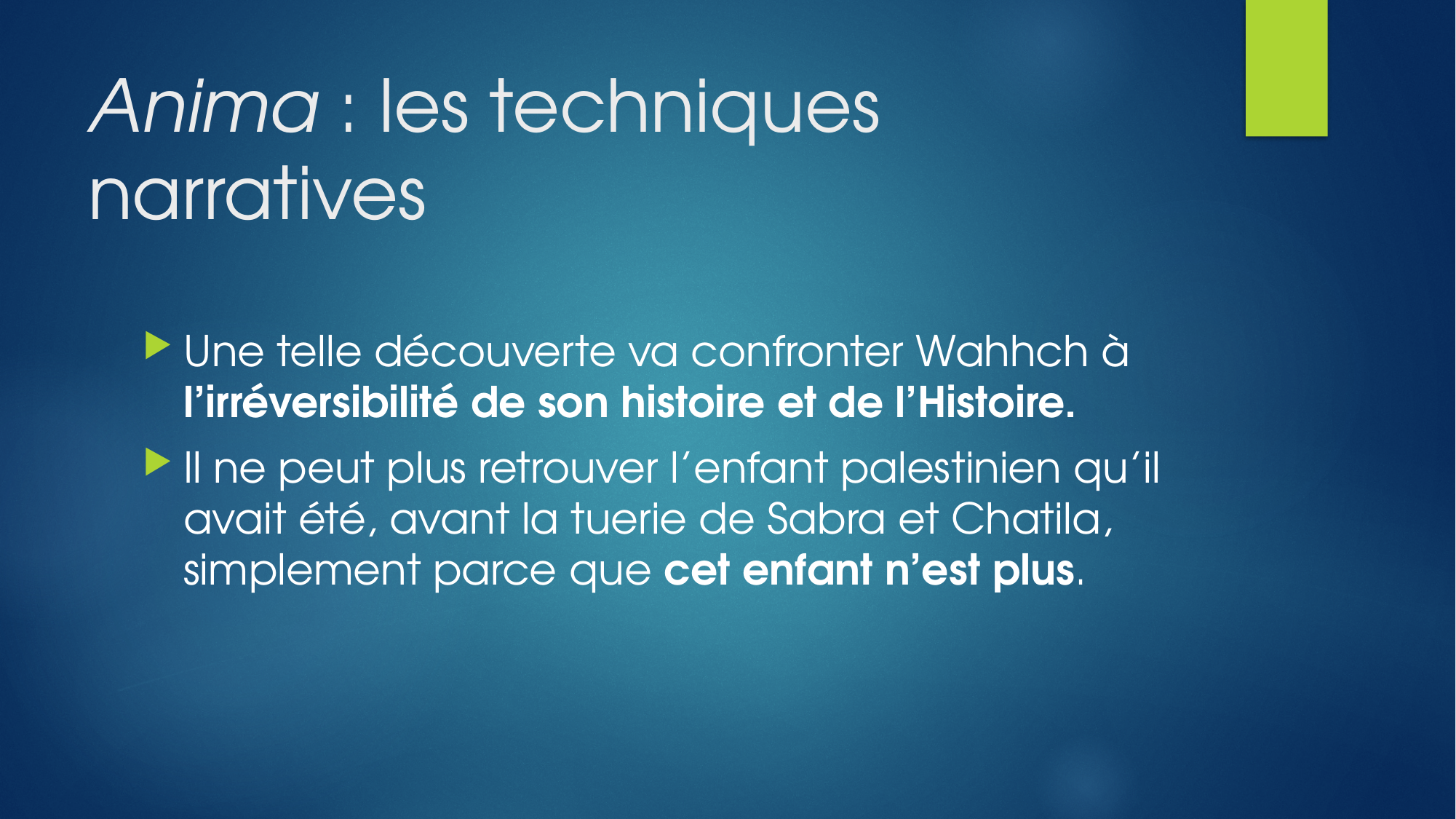

# Anima : les techniques narratives

Une telle découverte va confronter Wahhch à l’irréversibilité de son histoire et de l’Histoire.
Il ne peut plus retrouver l’enfant palestinien qu’il avait été, avant la tuerie de Sabra et Chatila, simplement parce que cet enfant n’est plus.